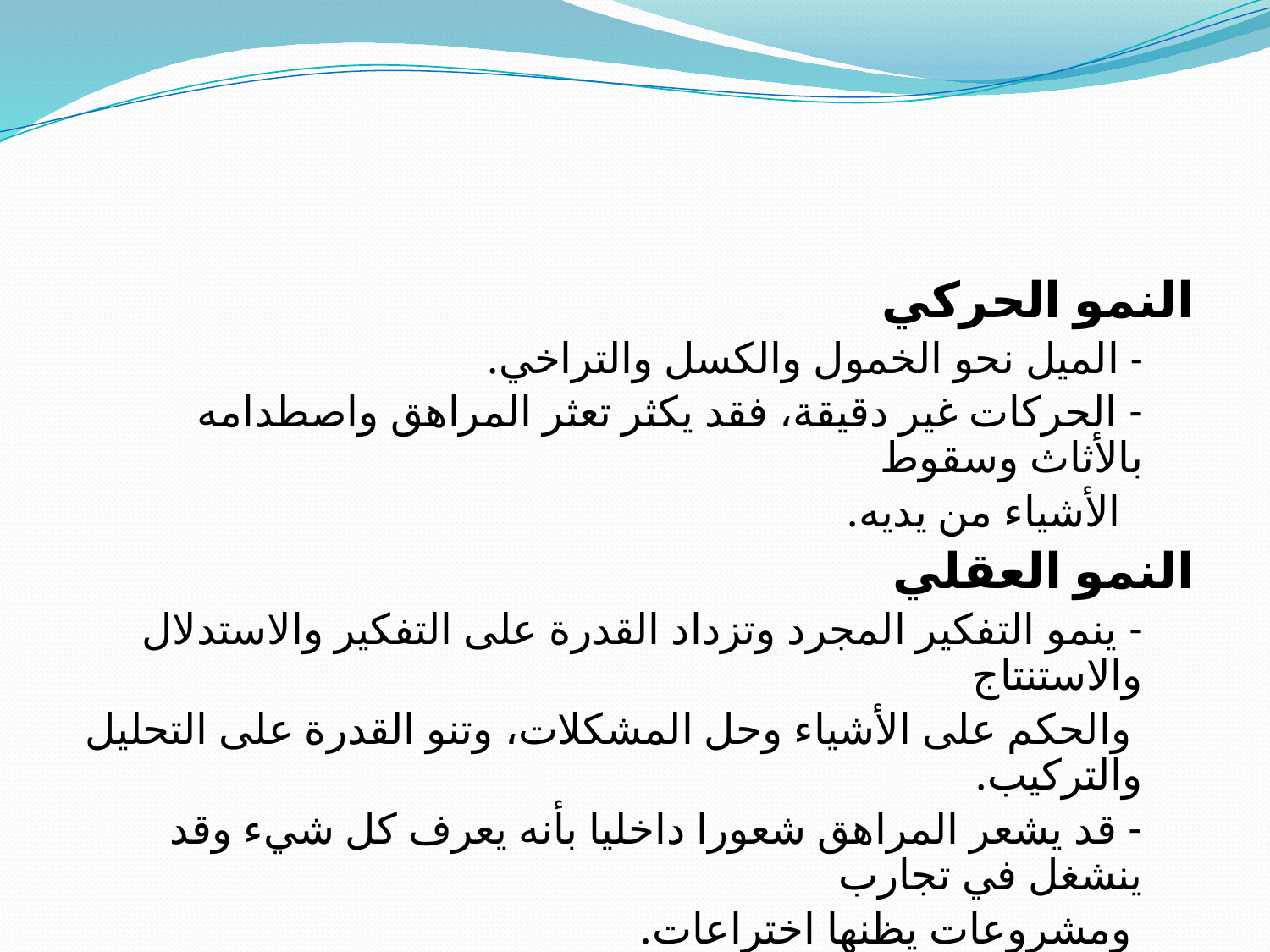

النمو الحركي
- الميل نحو الخمول والكسل والتراخي.
- الحركات غير دقيقة، فقد يكثر تعثر المراهق واصطدامه بالأثاث وسقوط
  الأشياء من يديه.
النمو العقلي
- ينمو التفكير المجرد وتزداد القدرة على التفكير والاستدلال والاستنتاج
 والحكم على الأشياء وحل المشكلات، وتنو القدرة على التحليل والتركيب.
- قد يشعر المراهق شعورا داخليا بأنه يعرف كل شيء وقد ينشغل في تجارب
 ومشروعات يظنها اختراعات.